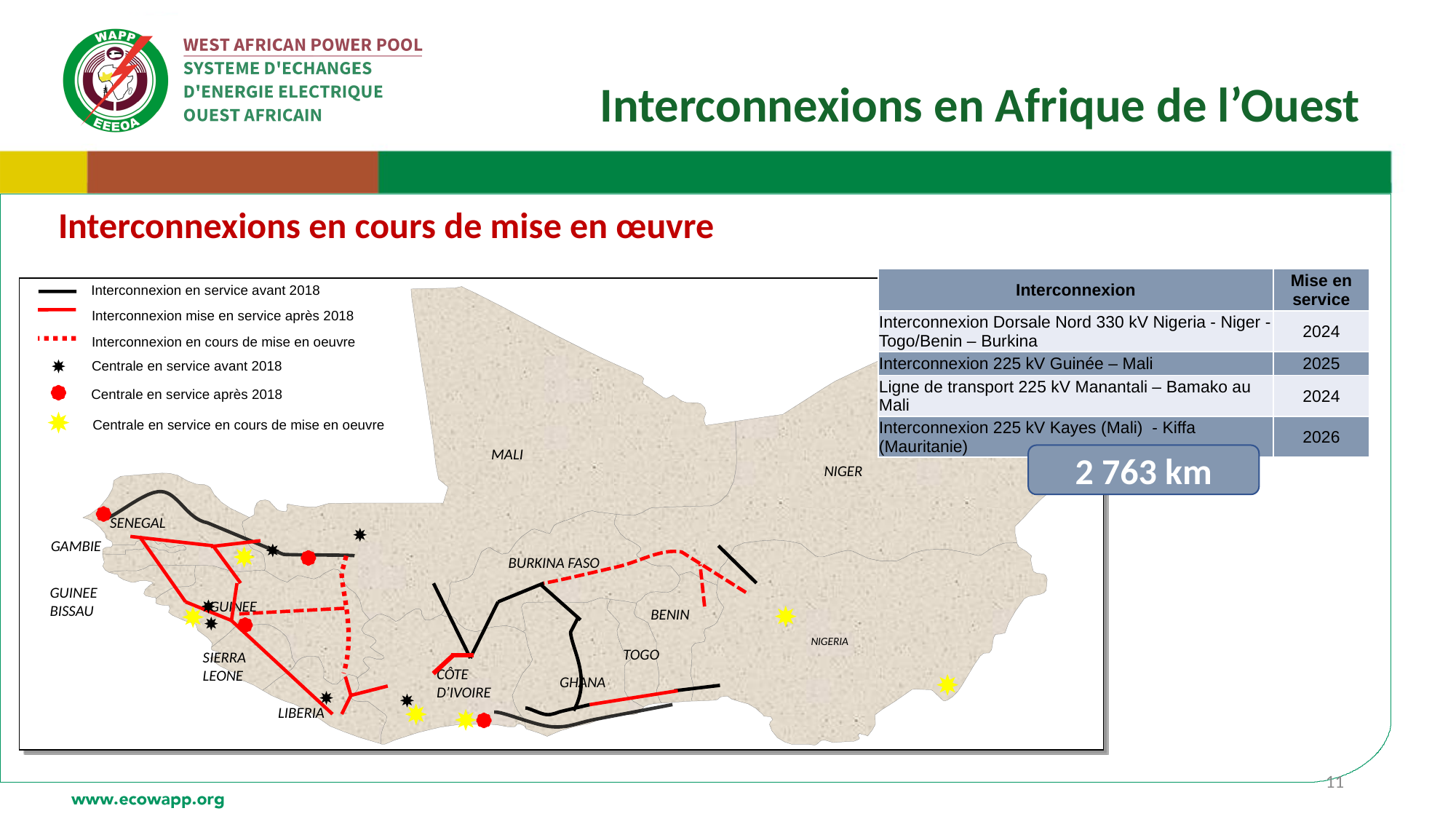

Interconnexions en Afrique de l’Ouest
Interconnexions en cours de mise en œuvre
| Interconnexion | Mise en service |
| --- | --- |
| Interconnexion Dorsale Nord 330 kV Nigeria - Niger - Togo/Benin – Burkina | 2024 |
| Interconnexion 225 kV Guinée – Mali | 2025 |
| Ligne de transport 225 kV Manantali – Bamako au Mali | 2024 |
| Interconnexion 225 kV Kayes (Mali) - Kiffa (Mauritanie) | 2026 |

MALI
NIGER

SENEGAL

GAMBIE

BURKINA FASO

GUINEE
BISSAU
GUINEE

BENIN

NIGERIA
TOGO
SIERRA
LEONE

CÔTE
D’IVOIRE
GHANA
LIBERIA
Interconnexion en service avant 2018

Interconnexion mise en service après 2018

Interconnexion en cours de mise en oeuvre

Centrale en service avant 2018

Centrale en service après 2018

Centrale en service en cours de mise en oeuvre
2 763 km

11